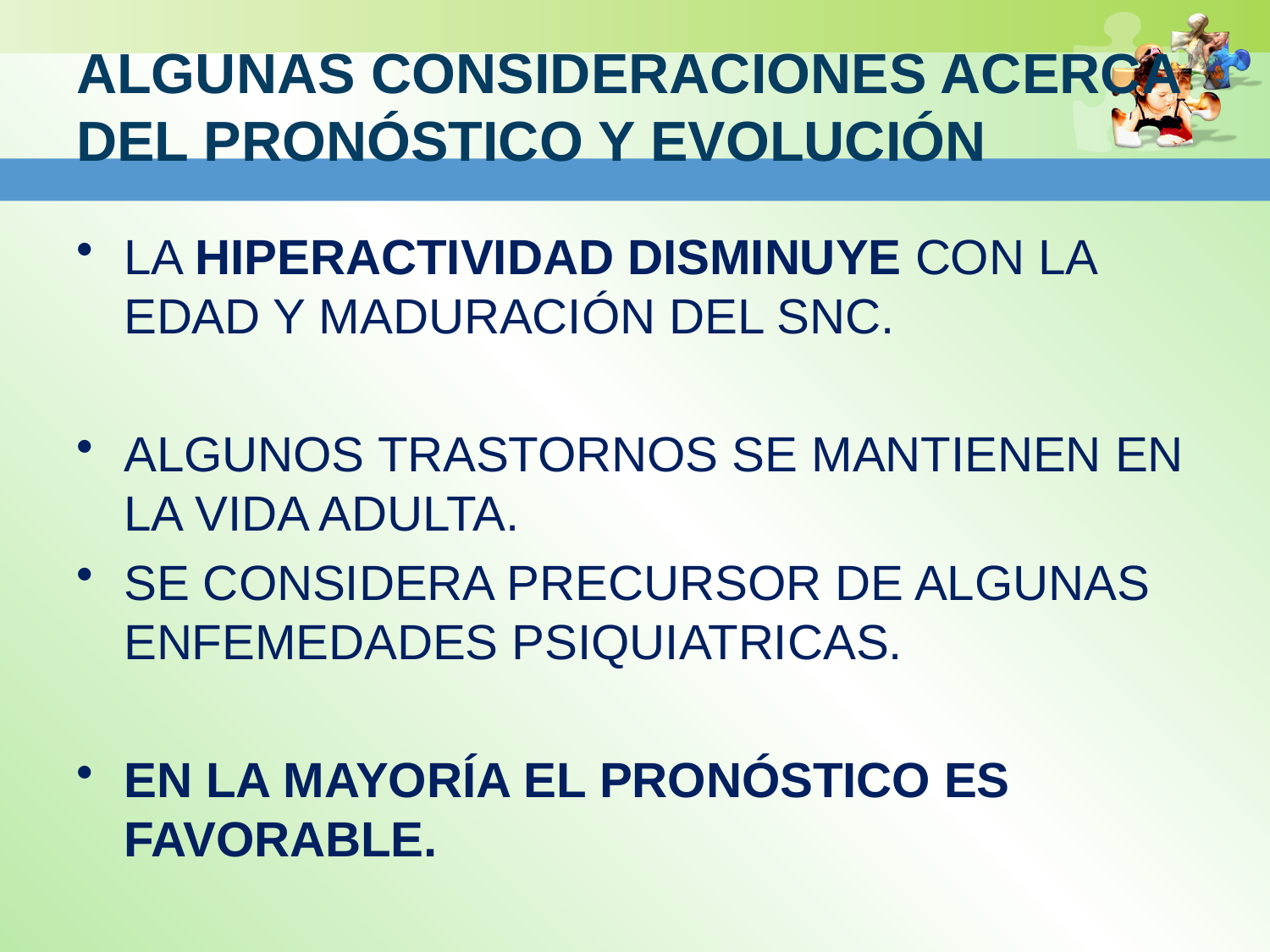

# ALGUNAS CONSIDERACIONES ACERCA DEL PRONÓSTICO Y EVOLUCIÓN
LA HIPERACTIVIDAD DISMINUYE CON LA EDAD Y MADURACIÓN DEL SNC.

ALGUNOS TRASTORNOS SE MANTIENEN EN LA VIDA ADULTA.
SE CONSIDERA PRECURSOR DE ALGUNAS ENFEMEDADES PSIQUIATRICAS.

EN LA MAYORÍA EL PRONÓSTICO ES FAVORABLE.